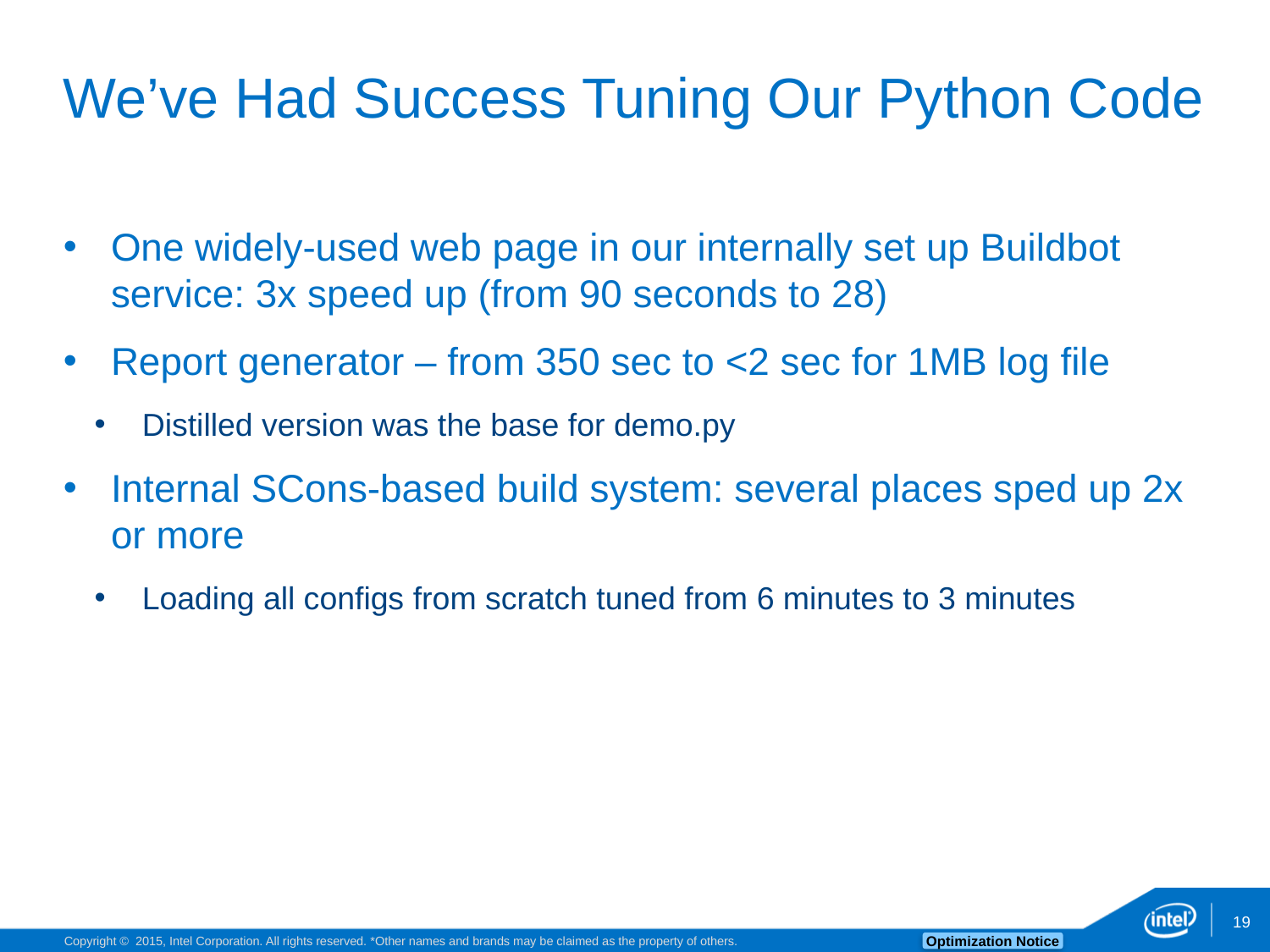

# We’ve Had Success Tuning Our Python Code
One widely-used web page in our internally set up Buildbot service: 3x speed up (from 90 seconds to 28)
Report generator – from 350 sec to <2 sec for 1MB log file
Distilled version was the base for demo.py
Internal SCons-based build system: several places sped up 2x or more
Loading all configs from scratch tuned from 6 minutes to 3 minutes

19